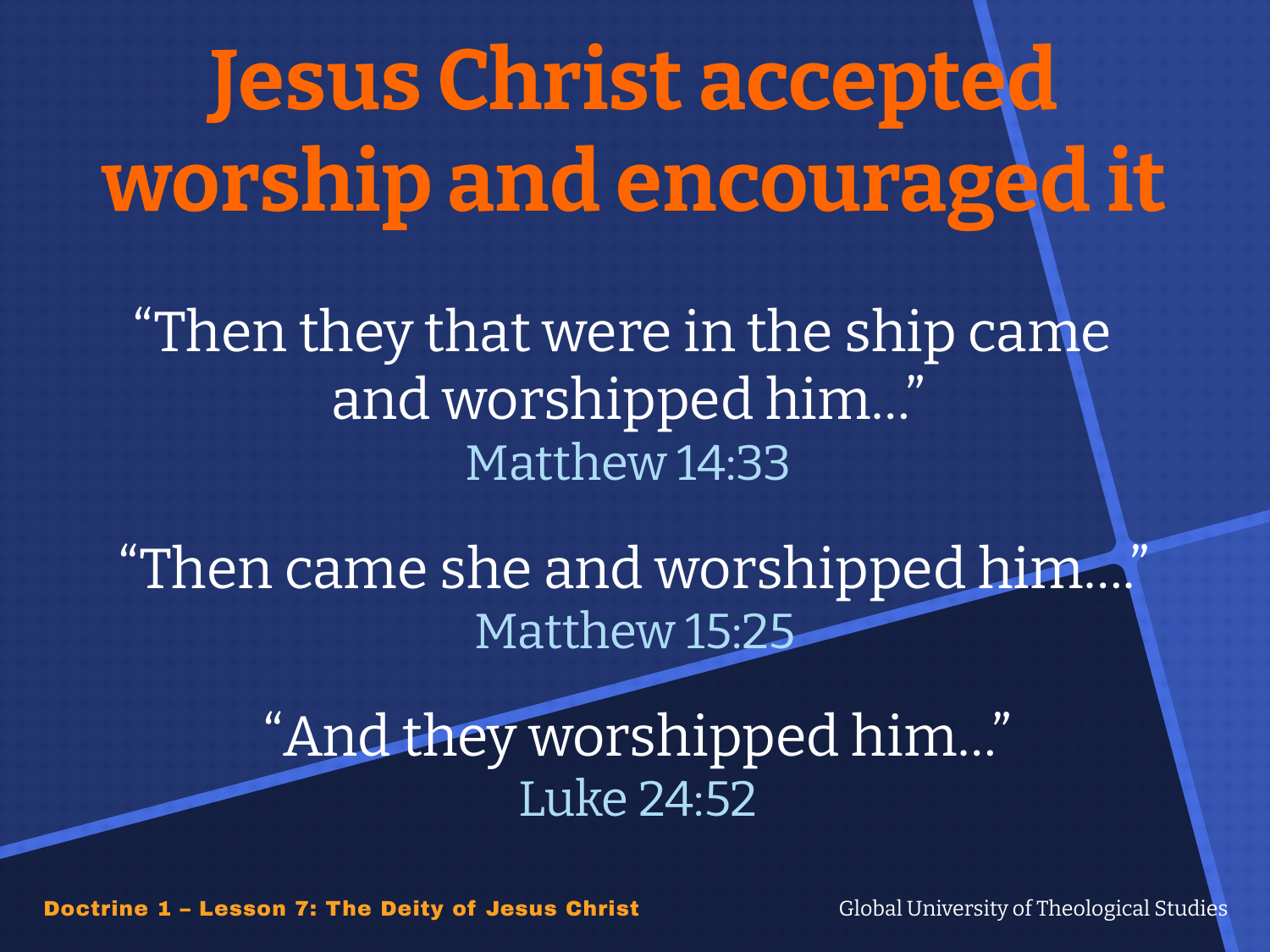

Jesus Christ accepted worship and encouraged it
“Then they that were in the ship came
and worshipped him…”
Matthew 14:33
“Then came she and worshipped him….”
Matthew 15:25
“And they worshipped him…”
Luke 24:52
Doctrine 1 – Lesson 7: The Deity of Jesus Christ                         Global University of Theological Studies